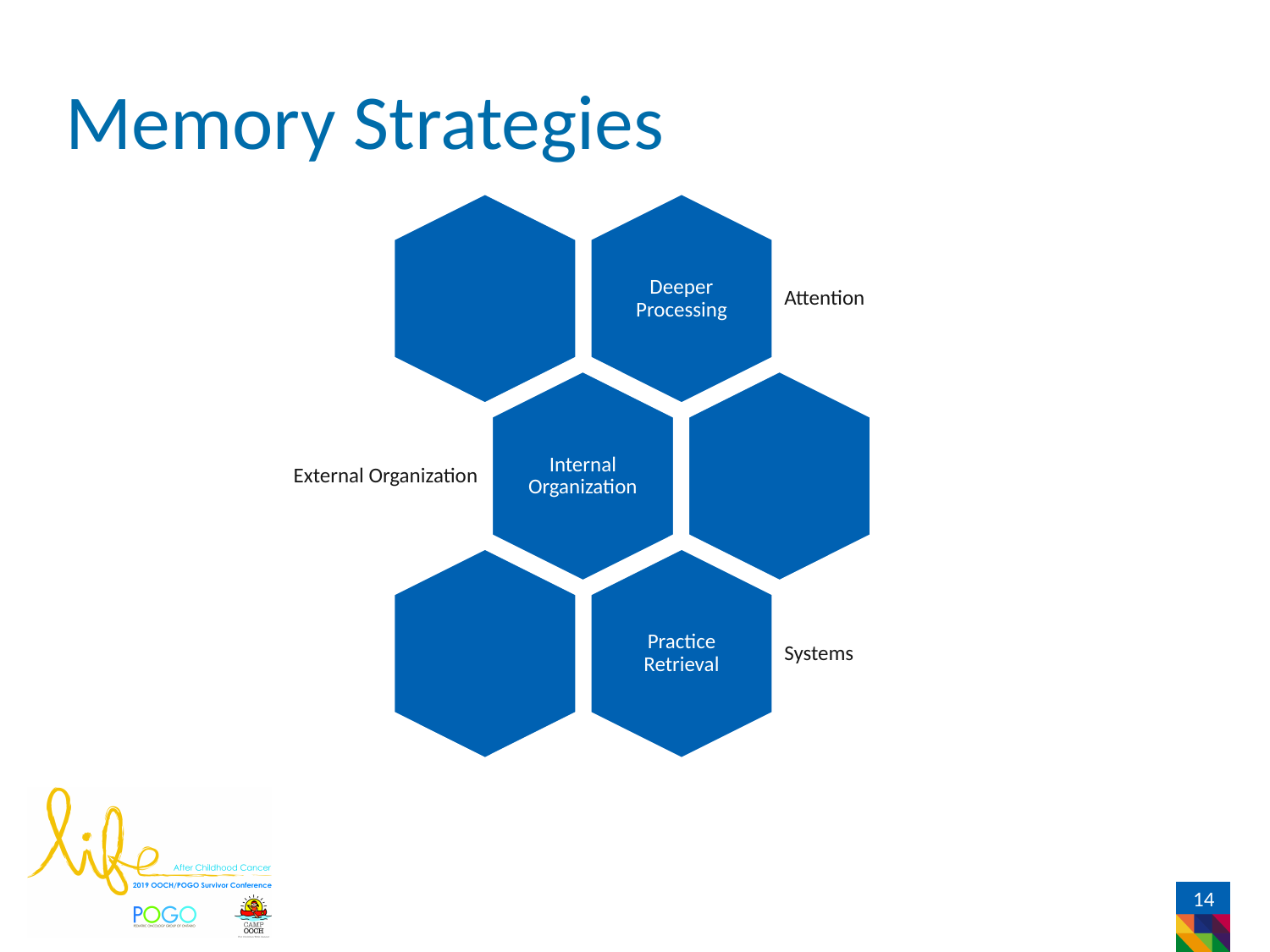

# Memory Strategies
Deeper Processing
Attention

Internal Organization
External Organization

Practice Retrieval
Systems